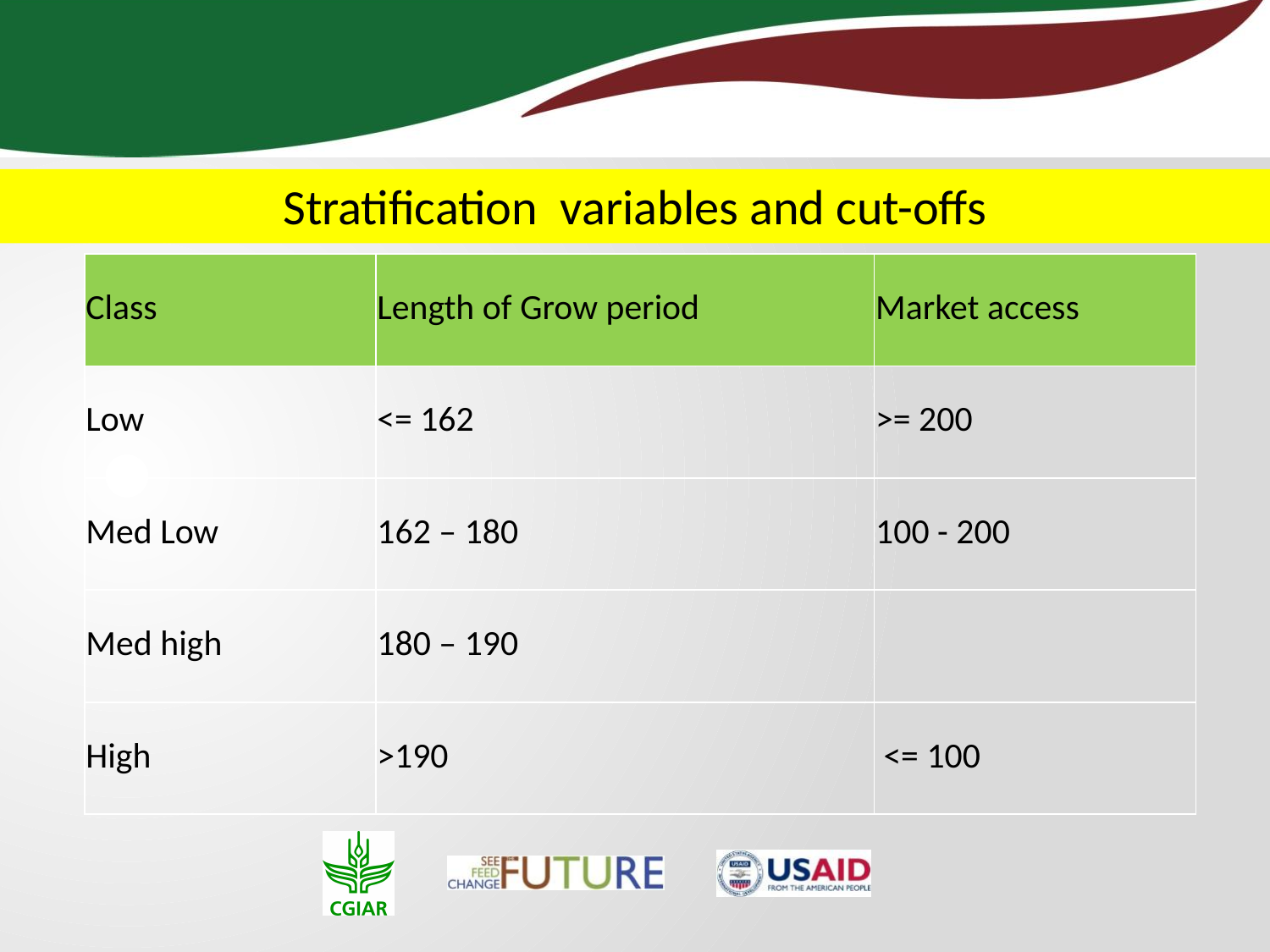

Stratification  variables and cut-offs
| Class | Length of Grow period | Market access |
| --- | --- | --- |
| Low | <= 162 | >= 200 |
| Med Low | 162 – 180 | 100 - 200 |
| Med high | 180 – 190 |  |
| High | >190 | <= 100 |